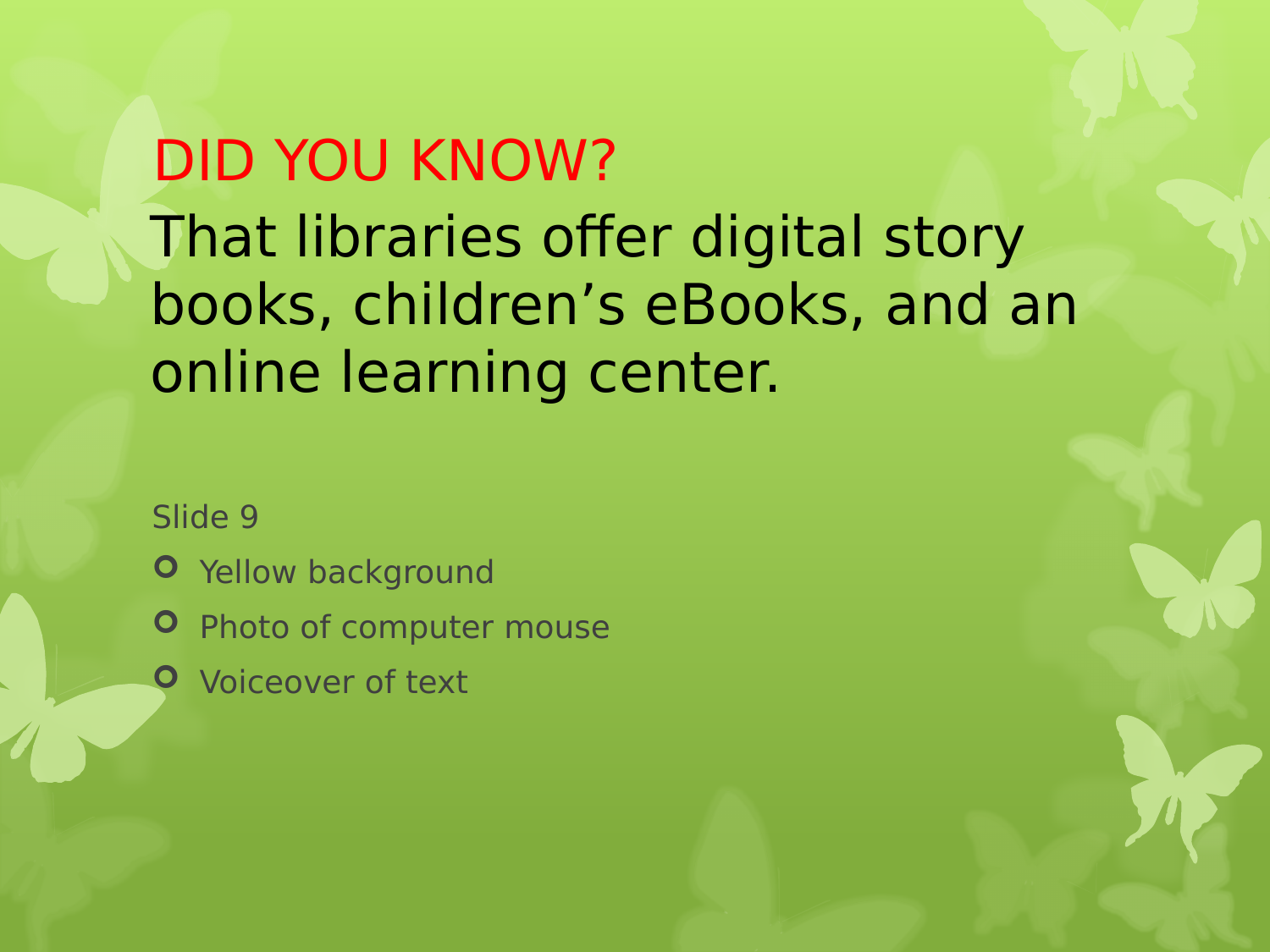

# DID YOU KNOW?
That libraries offer digital story books, children’s eBooks, and an online learning center.
Slide 9
Yellow background
Photo of computer mouse
Voiceover of text